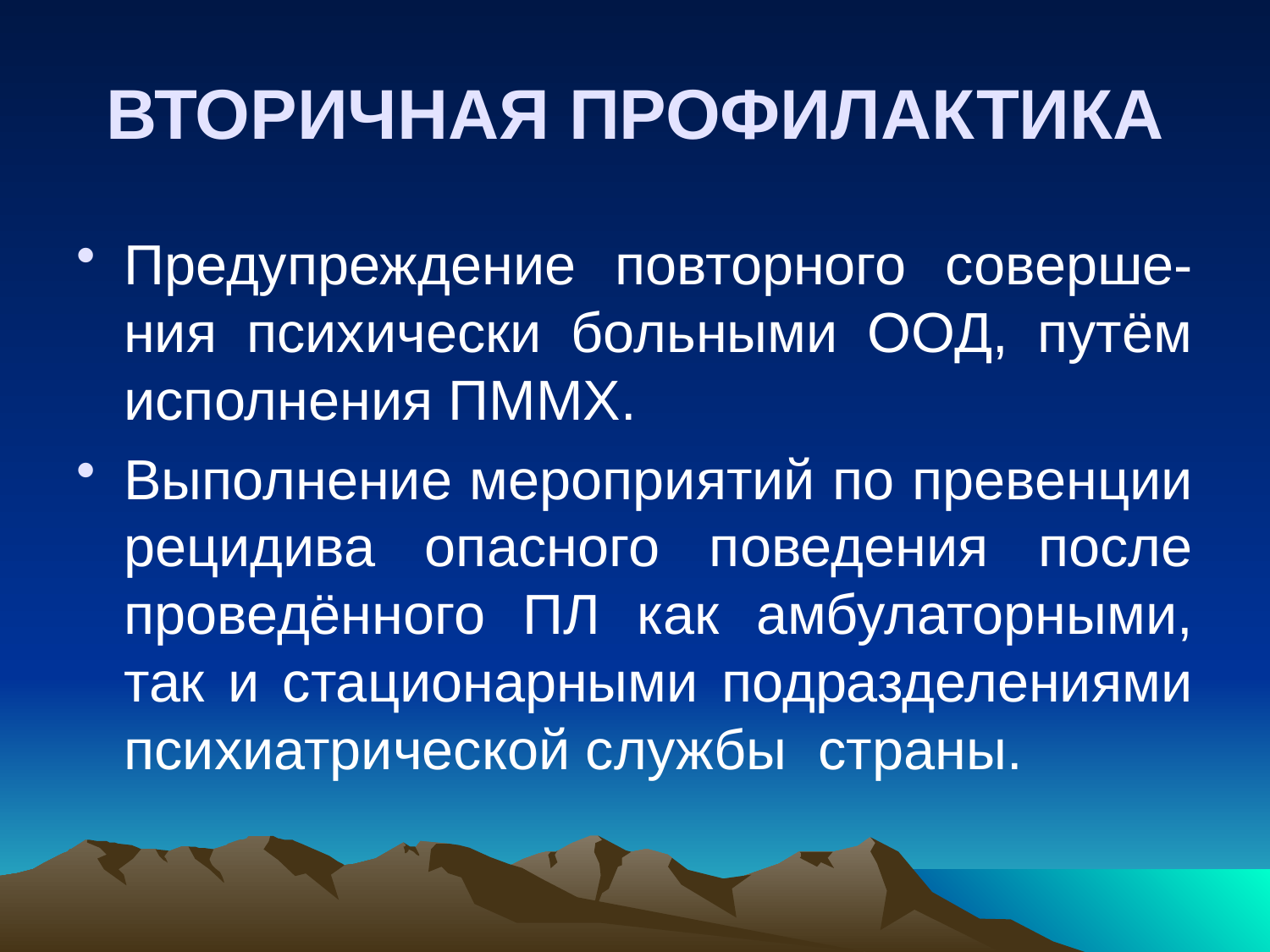

# ВТОРИЧНАЯ ПРОФИЛАКТИКА
Предупреждение повторного соверше-ния психически больными ООД, путём исполнения ПММХ.
Выполнение мероприятий по превенции рецидива опасного поведения после проведённого ПЛ как амбулаторными, так и стационарными подразделениями психиатрической службы  страны.